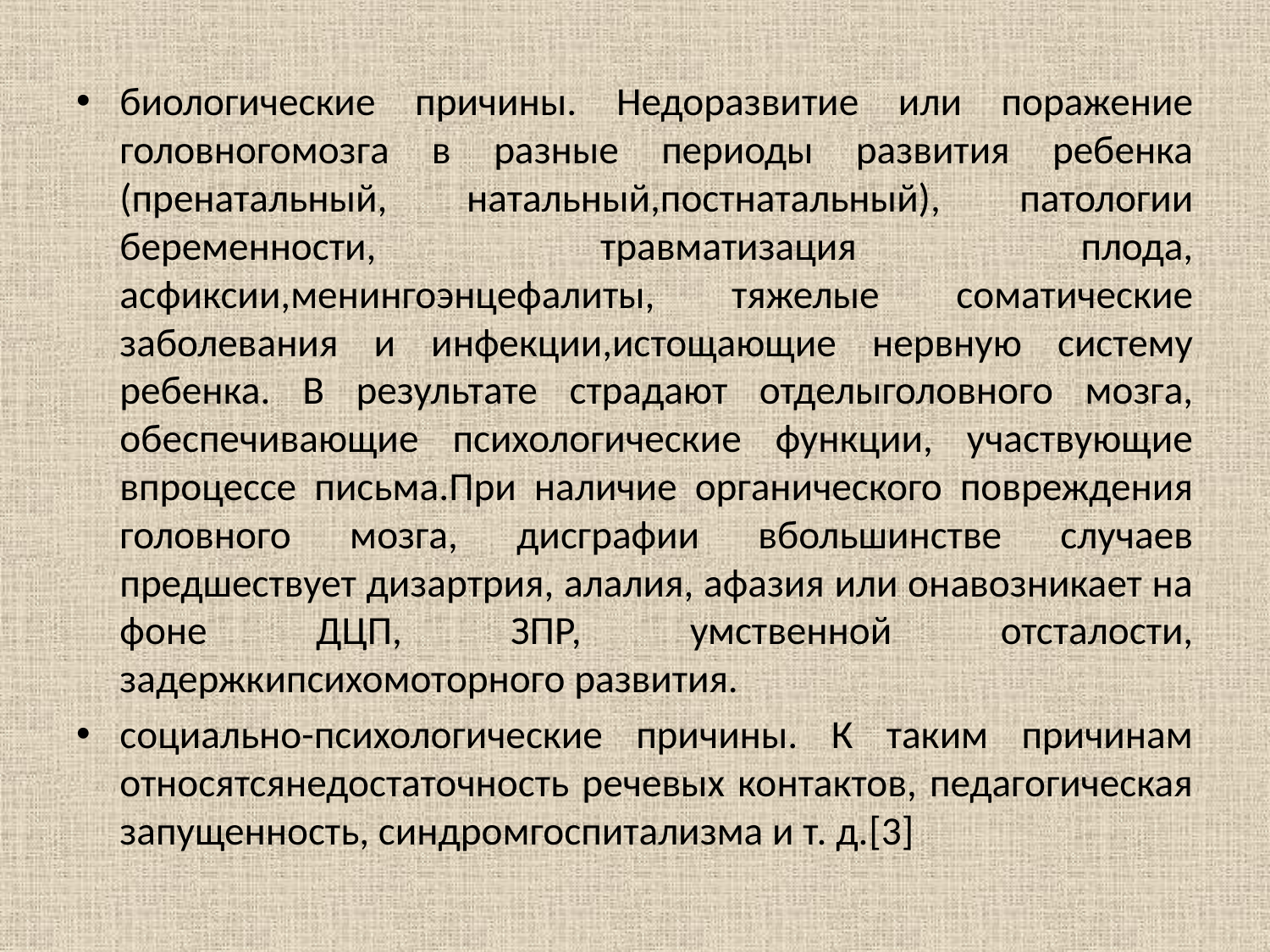

биологические причины. Недоразвитие или поражение головногомозга в разные периоды развития ребенка (пренатальный, натальный,постнатальный), патологии беременности, травматизация плода, асфиксии,менингоэнцефалиты, тяжелые соматические заболевания и инфекции,истощающие нервную систему ребенка. В результате страдают отделыголовного мозга, обеспечивающие психологические функции, участвующие впроцессе письма.При наличие органического повреждения головного мозга, дисграфии вбольшинстве случаев предшествует дизартрия, алалия, афазия или онавозникает на фоне ДЦП, ЗПР, умственной отсталости, задержкипсихомоторного развития.
социально-психологические причины. К таким причинам относятсянедостаточность речевых контактов, педагогическая запущенность, синдромгоспитализма и т. д.[3]